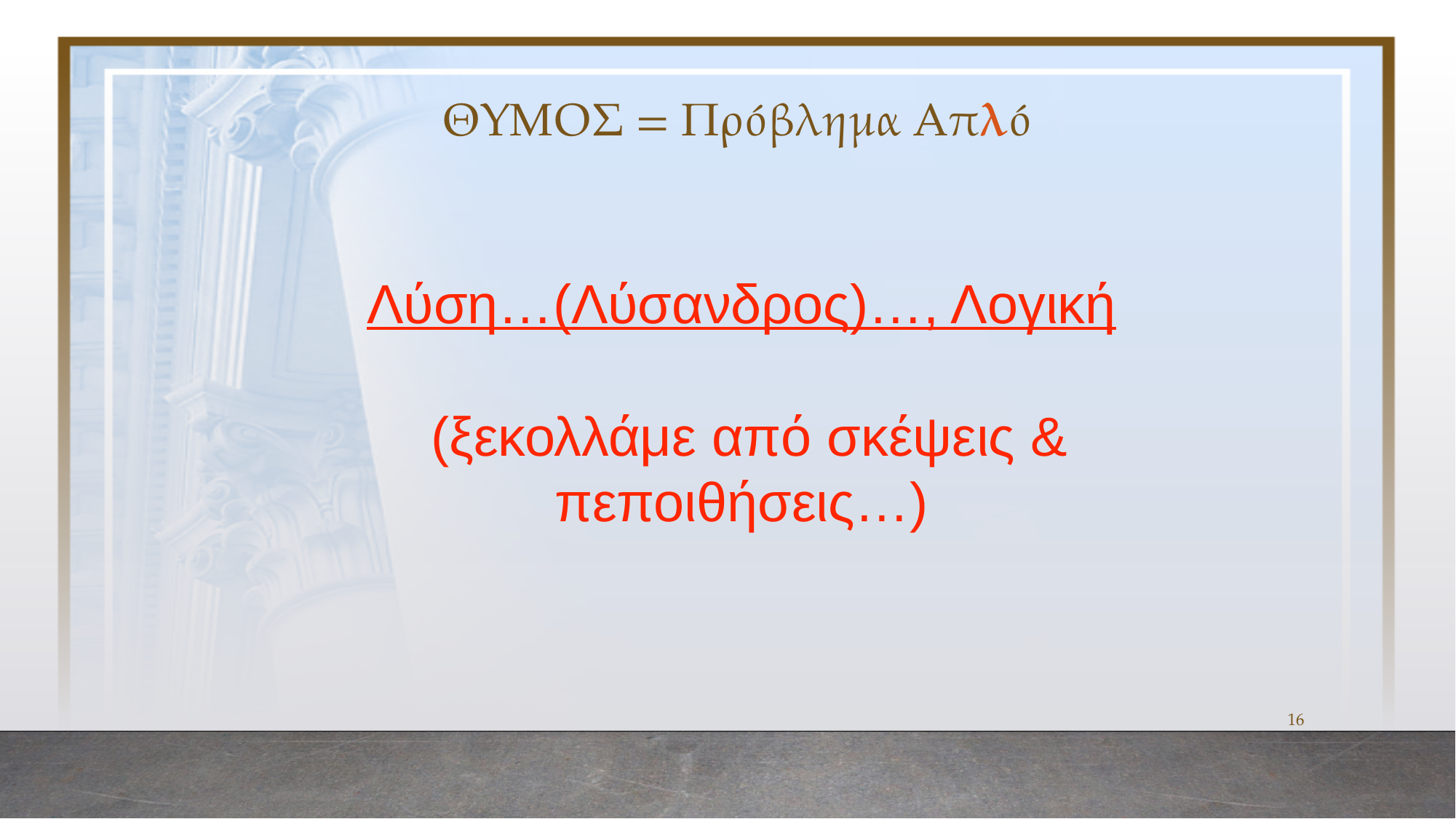

# ΘΥΜΟΣ = Πρόβλημα Απλό
Λύση…(Λύσανδρος)…, Λογική

 (ξεκολλάμε από σκέψεις & πεποιθήσεις…)
16